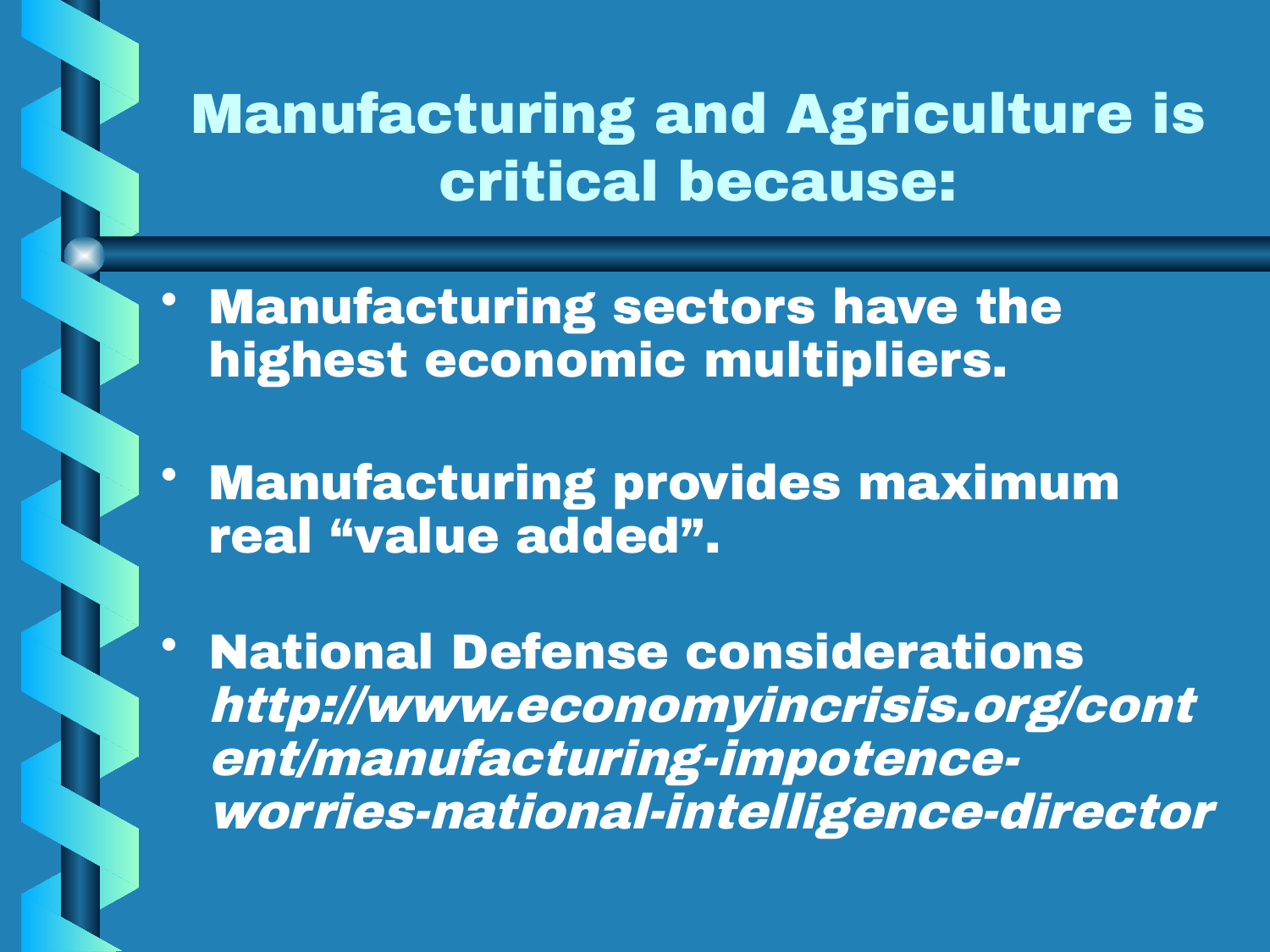

# Manufacturing and Agriculture is critical because:
Manufacturing sectors have the highest economic multipliers.
Manufacturing provides maximum real “value added”.
National Defense considerations
http://www.economyincrisis.org/content/manufacturing-impotence-worries-national-intelligence-director